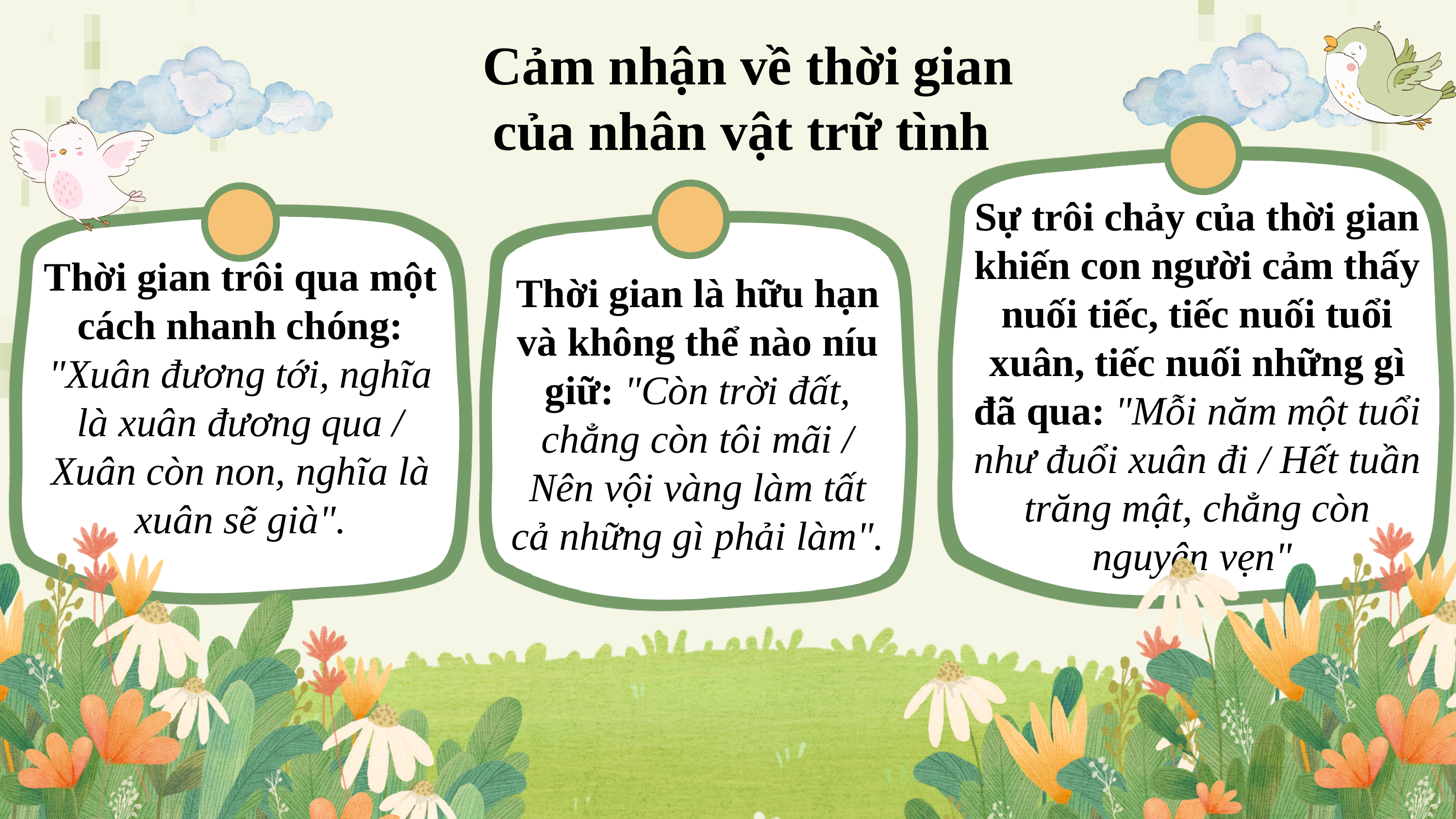

Cảm nhận về thời gian của nhân vật trữ tình

Sự trôi chảy của thời gian khiến con người cảm thấy nuối tiếc, tiếc nuối tuổi xuân, tiếc nuối những gì đã qua: "Mỗi năm một tuổi như đuổi xuân đi / Hết tuần trăng mật, chẳng còn nguyên vẹn".

Thời gian trôi qua một cách nhanh chóng: "Xuân đương tới, nghĩa là xuân đương qua / Xuân còn non, nghĩa là xuân sẽ già".
Thời gian là hữu hạn và không thể nào níu giữ: "Còn trời đất, chẳng còn tôi mãi / Nên vội vàng làm tất cả những gì phải làm".